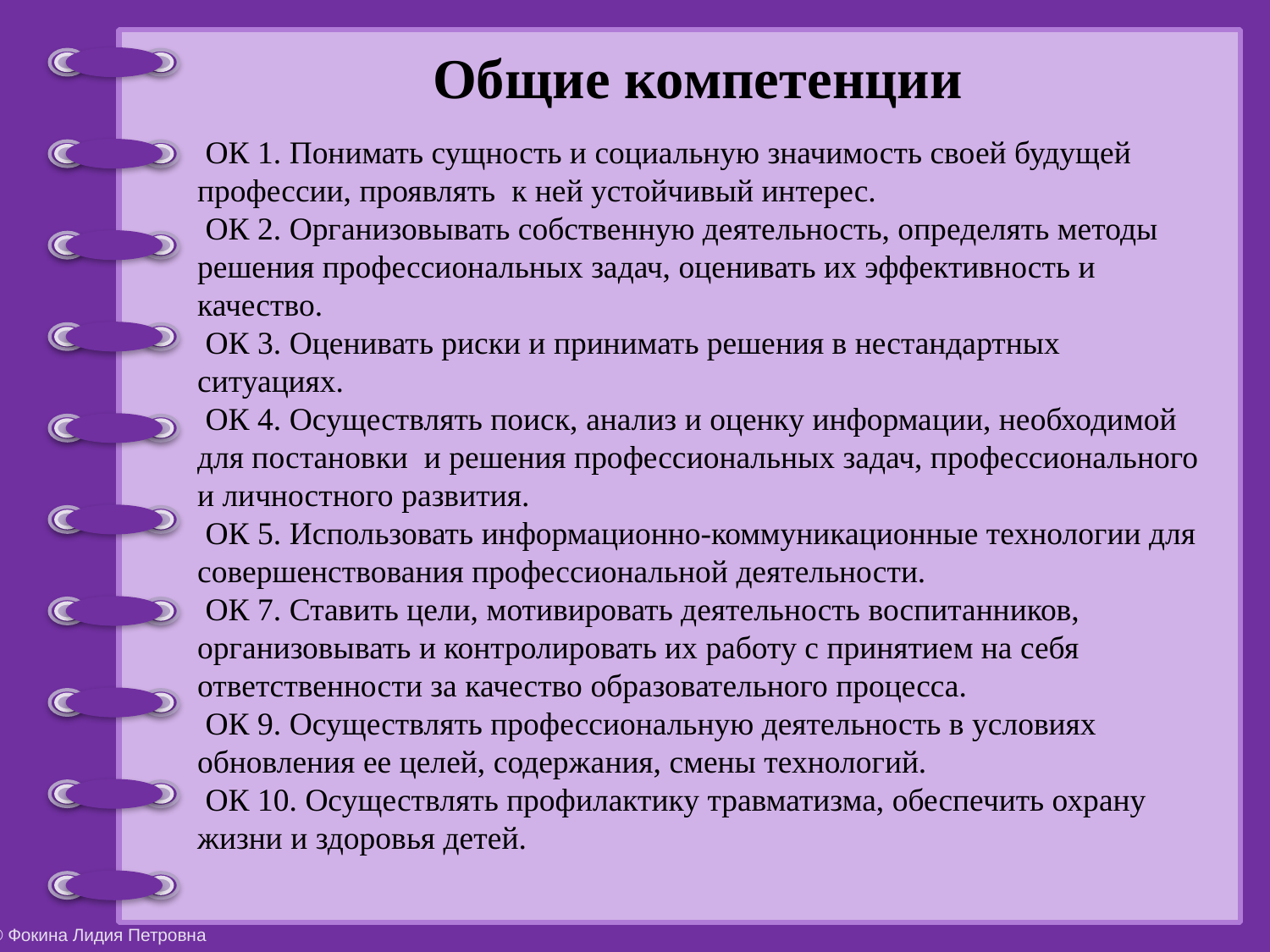

Общие компетенции
 ОК 1. Понимать сущность и социальную значимость своей будущей профессии, проявлять  к ней устойчивый интерес.
 ОК 2. Организовывать собственную деятельность, определять методы решения профессиональных задач, оценивать их эффективность и качество.
 ОК 3. Оценивать риски и принимать решения в нестандартных ситуациях.
 ОК 4. Осуществлять поиск, анализ и оценку информации, необходимой для постановки  и решения профессиональных задач, профессионального и личностного развития.
 ОК 5. Использовать информационно-коммуникационные технологии для совершенствования профессиональной деятельности.
 ОК 7. Ставить цели, мотивировать деятельность воспитанников, организовывать и контролировать их работу с принятием на себя ответственности за качество образовательного процесса.
 ОК 9. Осуществлять профессиональную деятельность в условиях обновления ее целей, содержания, смены технологий.
 ОК 10. Осуществлять профилактику травматизма, обеспечить охрану жизни и здоровья детей.